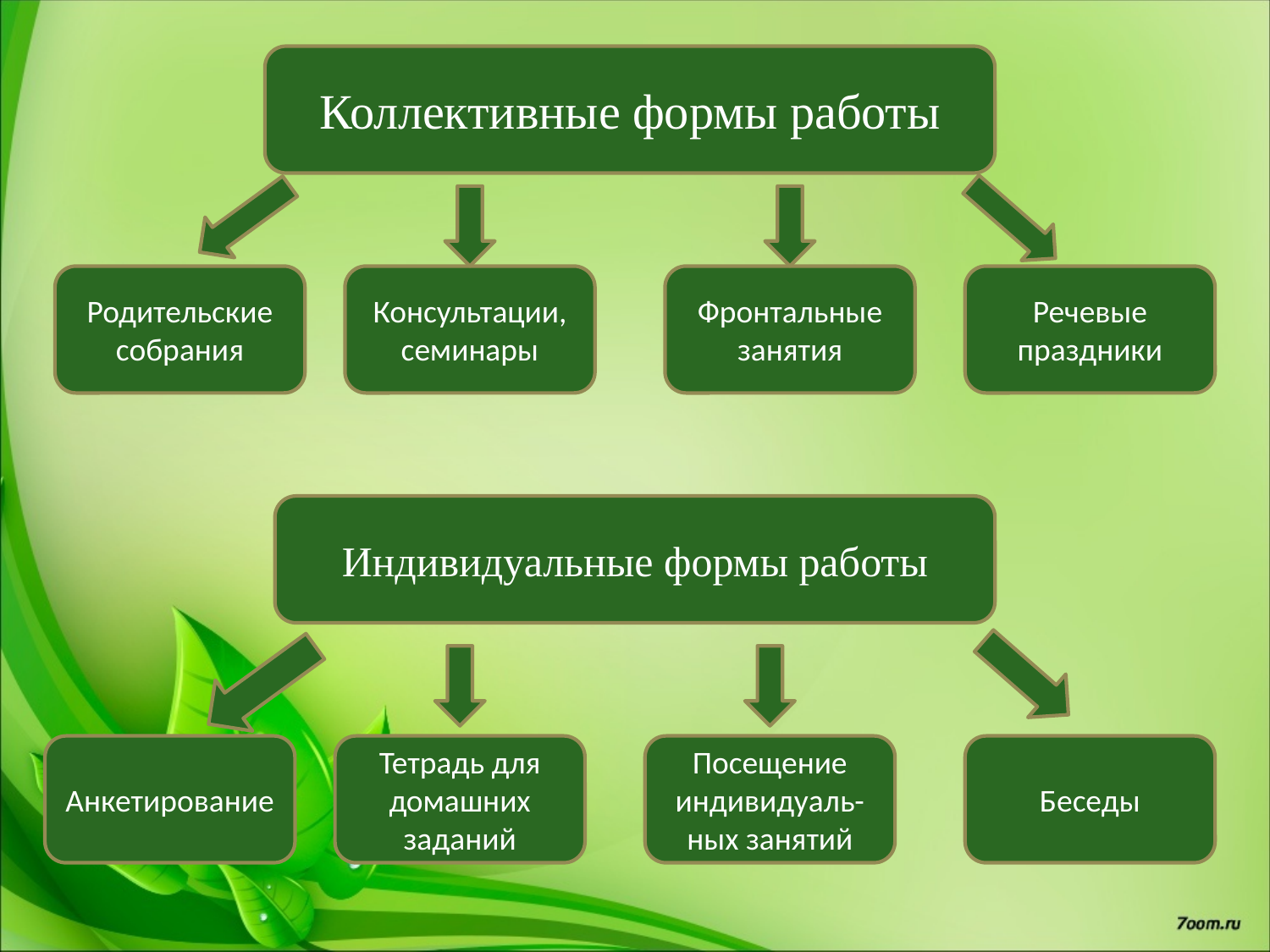

Коллективные формы работы

Родительские собрания
Консультации, семинары
Фронтальные занятия
Речевые праздники
Индивидуальные формы работы

Анкетирование
Тетрадь для домашних заданий
Посещение индивидуаль-ных занятий
Беседы